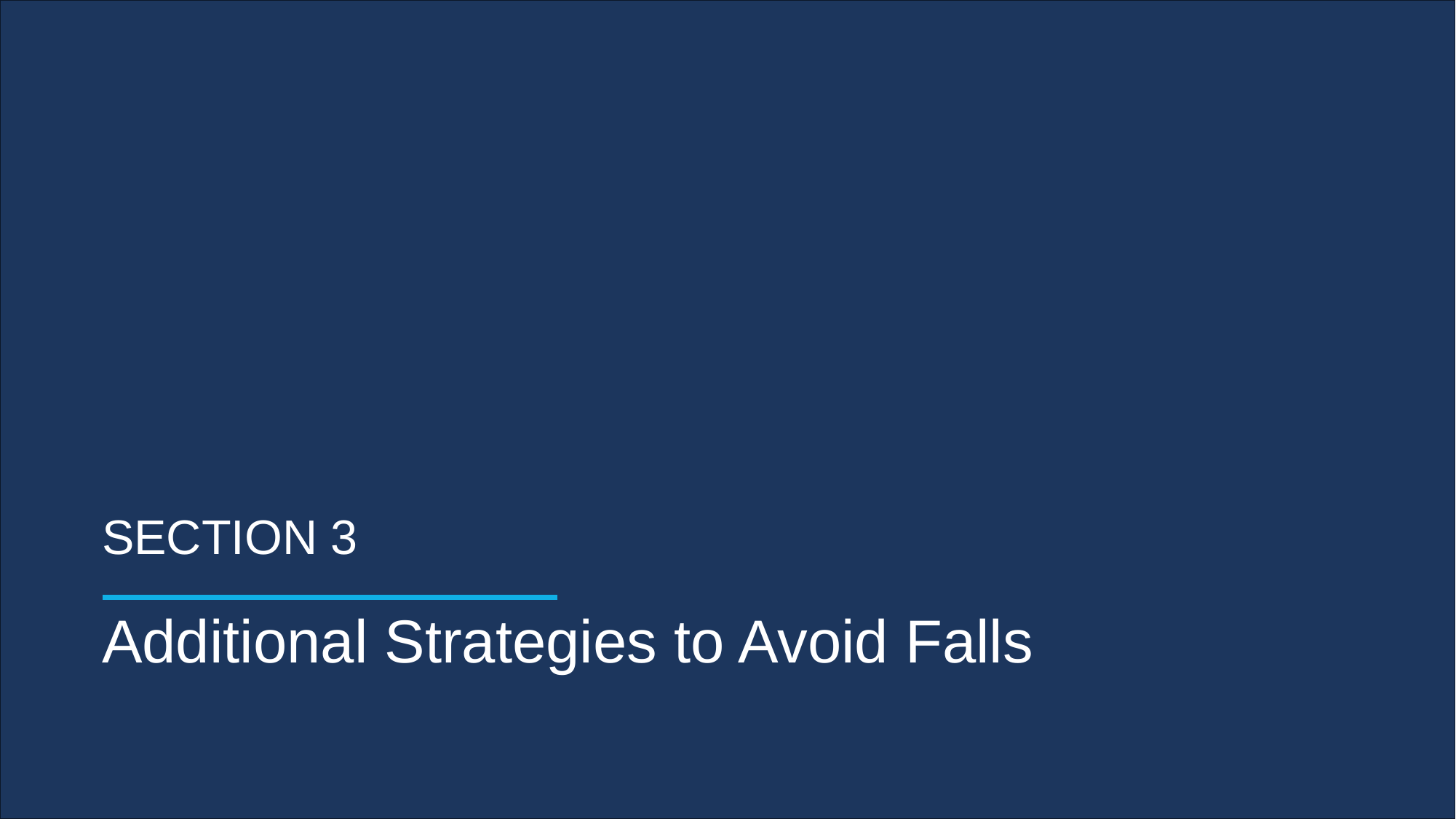

Section 3
Additional Strategies to Avoid Falls